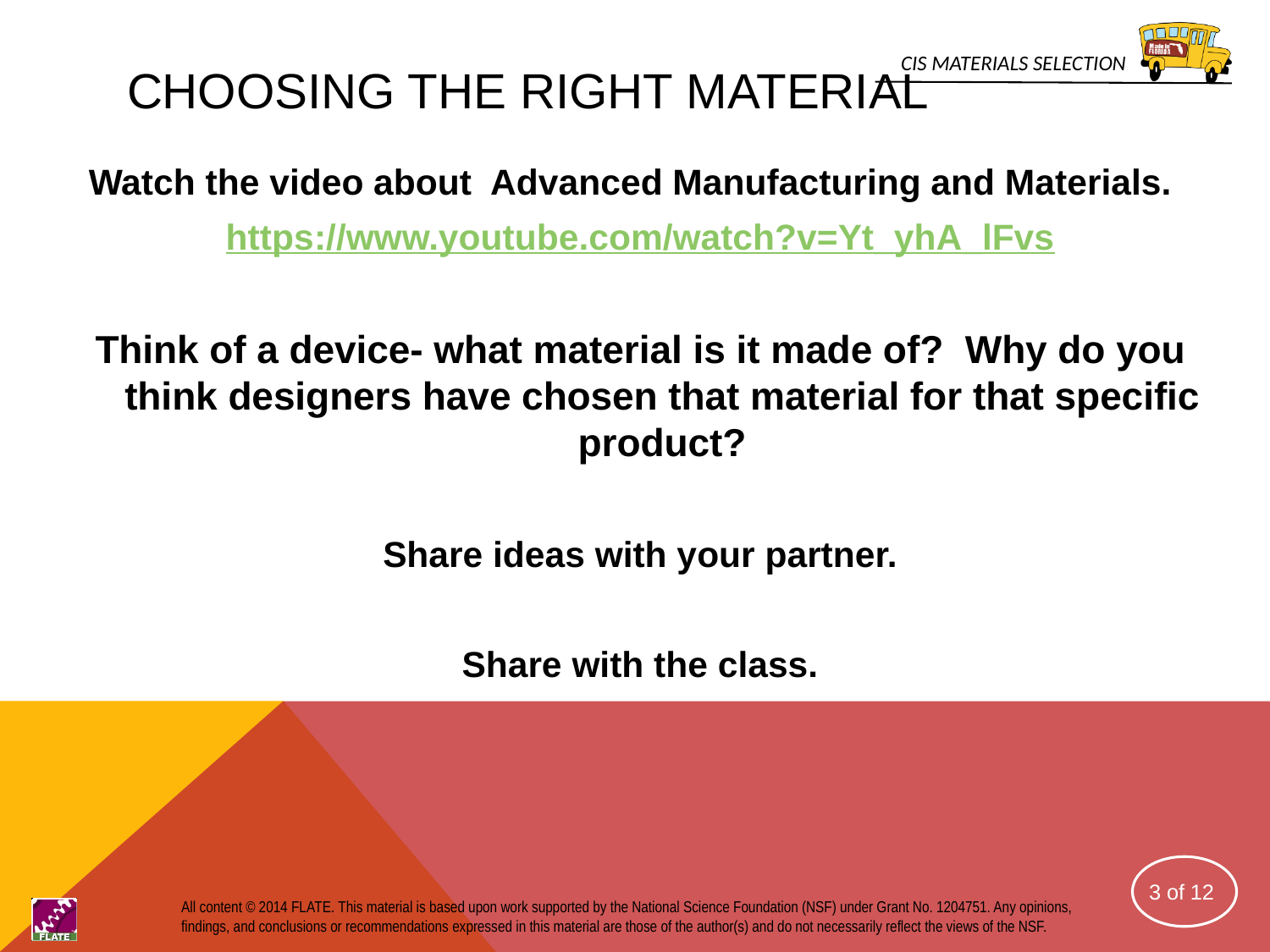

# Choosing the right material
Watch the video about  Advanced Manufacturing and Materials.
https://www.youtube.com/watch?v=Yt_yhA_lFvs

Think of a device- what material is it made of?  Why do you think designers have chosen that material for that specific product?

Share ideas with your partner.

Share with the class.

3 of 12